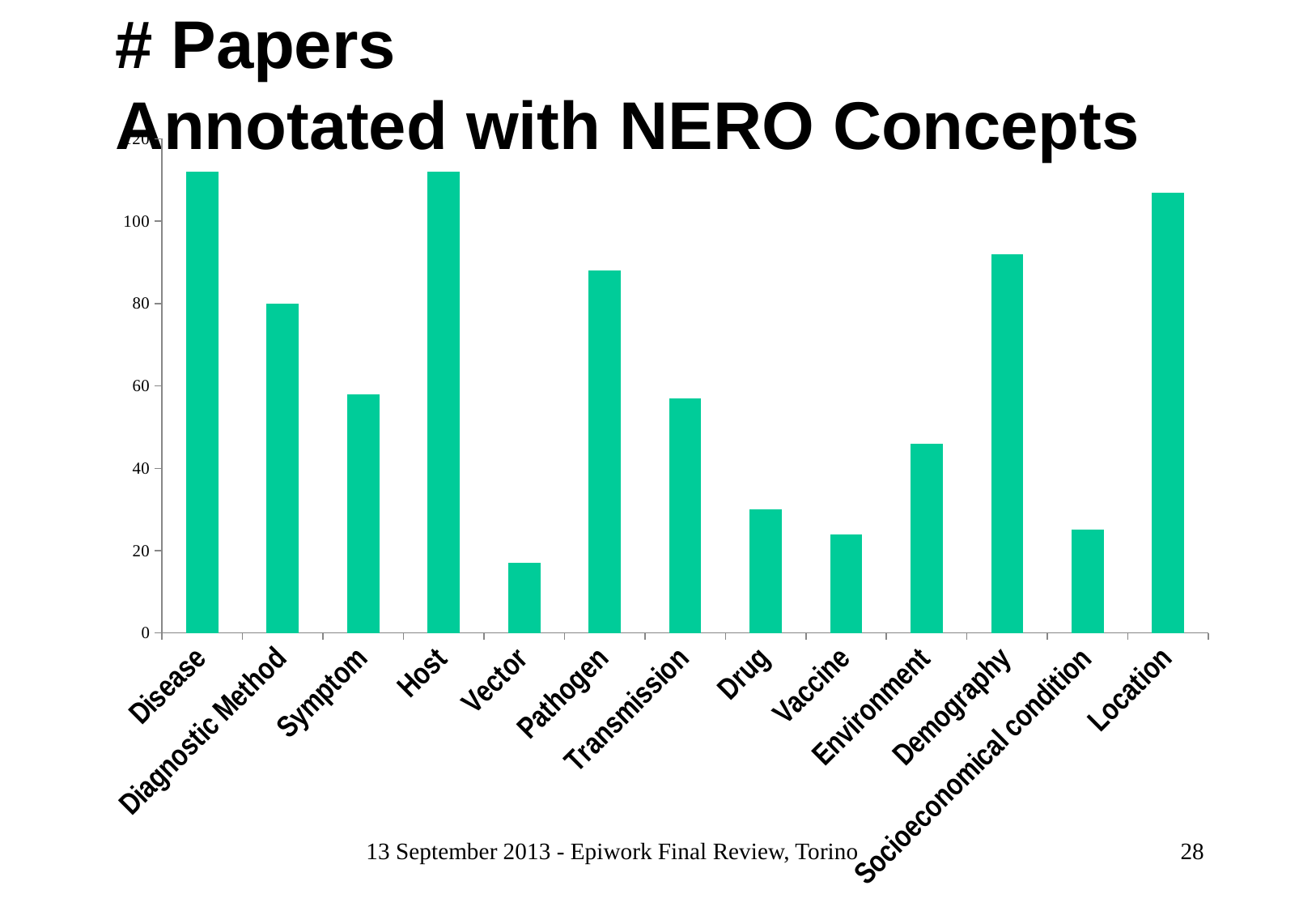

# # Papers Annotated with NERO Concepts

### Chart

| Category |  |
|---|---|
| Disease | 112.0 |
| Diagnostic Method | 80.0 |
| Symptom | 58.0 |
| Host | 112.0 |
| Vector | 17.0 |
| Pathogen | 88.0 |
| Transmission | 57.0 |
| Drug | 30.0 |
| Vaccine | 24.0 |
| Environment | 46.0 |
| Demography | 92.0 |
| Socioeconomical condition | 25.0 |
| Location | 107.0 |
13 September 2013 - Epiwork Final Review, Torino
28